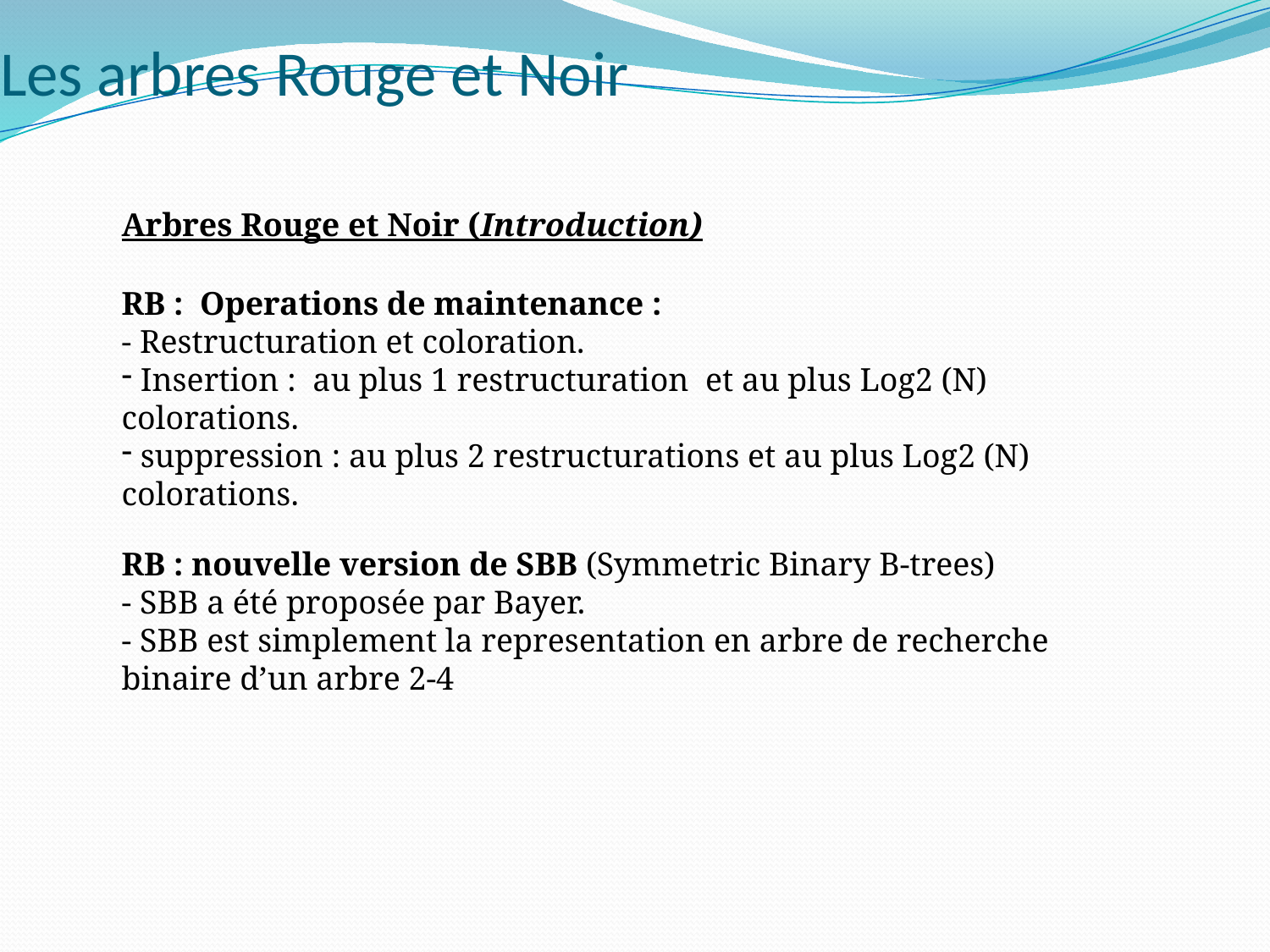

# Les arbres Rouge et Noir
Arbres Rouge et Noir (Introduction)
RB :  Operations de maintenance :
- Restructuration et coloration.
 Insertion :  au plus 1 restructuration  et au plus Log2 (N) colorations.
 suppression : au plus 2 restructurations et au plus Log2 (N) colorations.
RB : nouvelle version de SBB (Symmetric Binary B-trees)
- SBB a été proposée par Bayer.
- SBB est simplement la representation en arbre de recherche binaire d’un arbre 2-4